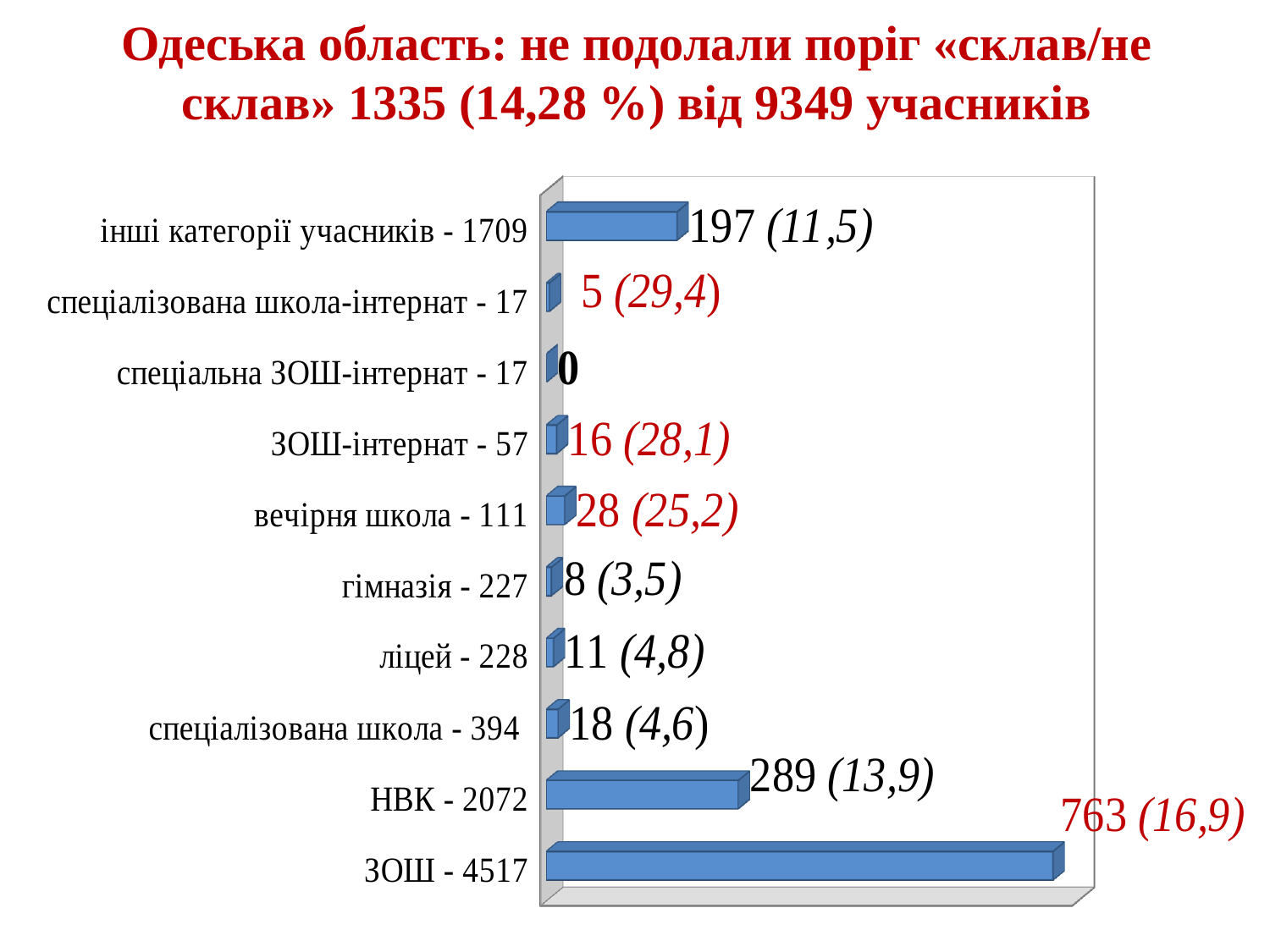

# Одеська область: не подолали поріг «склав/не склав» 1335 (14,28 %) від 9349 учасників

[unsupported chart]